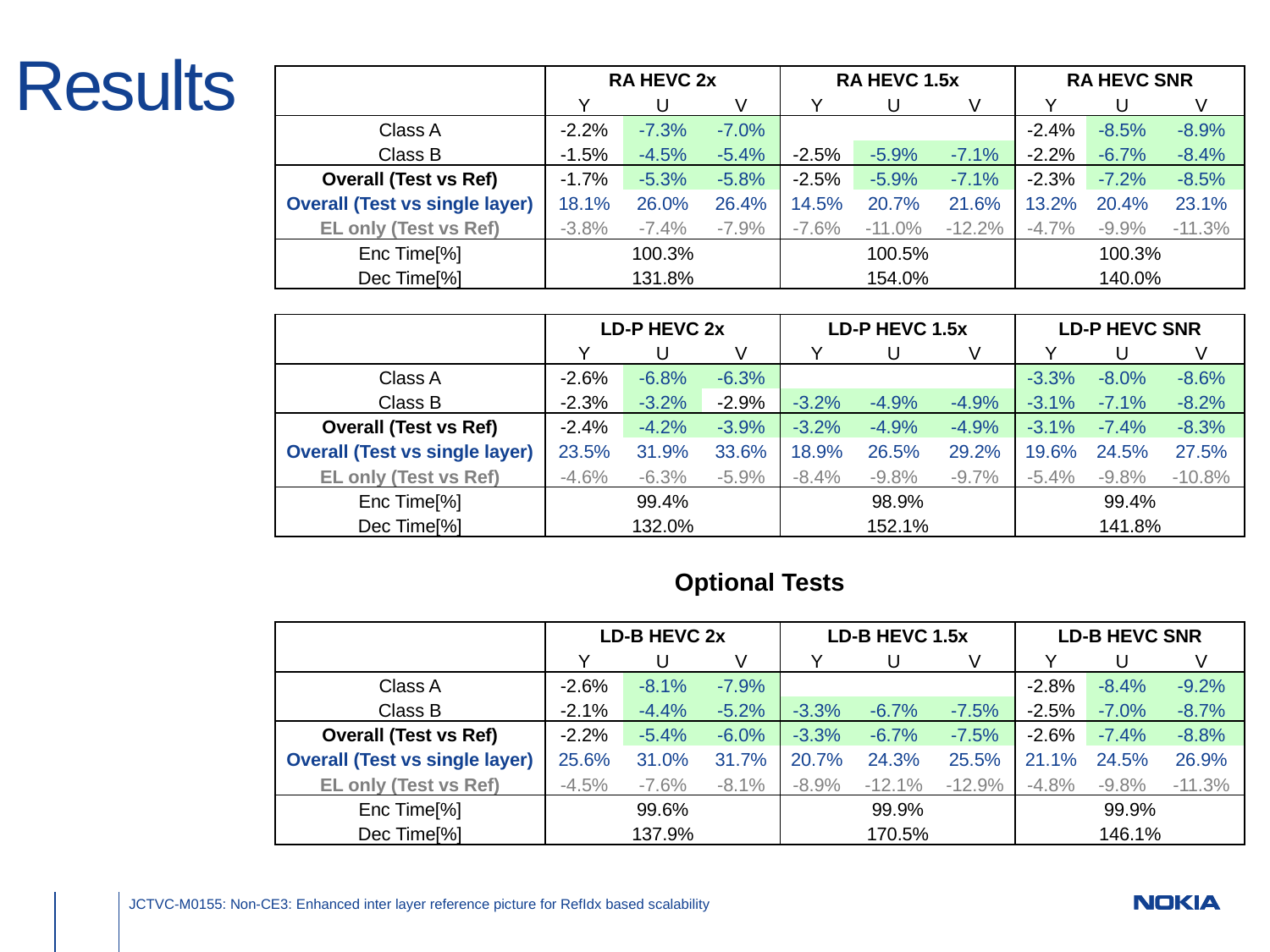

# Results
|  | RA HEVC 2x |  |  | RA HEVC 1.5x |  |  | RA HEVC SNR |  |  |
| --- | --- | --- | --- | --- | --- | --- | --- | --- | --- |
|  | Y | U | V | Y | U | V | Y | U | V |
| Class A | -2.2% | -7.3% | -7.0% |  |  |  | -2.4% | -8.5% | -8.9% |
| Class B | -1.5% | -4.5% | -5.4% | -2.5% | -5.9% | -7.1% | -2.2% | -6.7% | -8.4% |
| Overall (Test vs Ref) | -1.7% | -5.3% | -5.8% | -2.5% | -5.9% | -7.1% | -2.3% | -7.2% | -8.5% |
| Overall (Test vs single layer) | 18.1% | 26.0% | 26.4% | 14.5% | 20.7% | 21.6% | 13.2% | 20.4% | 23.1% |
| EL only (Test vs Ref) | -3.8% | -7.4% | -7.9% | -7.6% | -11.0% | -12.2% | -4.7% | -9.9% | -11.3% |
| Enc Time[%] | 100.3% |  |  | 100.5% |  |  | 100.3% |  |  |
| Dec Time[%] | 131.8% |  |  | 154.0% |  |  | 140.0% |  |  |
|  |  |  |  |  |  |  |  |  |  |
|  | LD-P HEVC 2x |  |  | LD-P HEVC 1.5x |  |  | LD-P HEVC SNR |  |  |
|  | Y | U | V | Y | U | V | Y | U | V |
| Class A | -2.6% | -6.8% | -6.3% |  |  |  | -3.3% | -8.0% | -8.6% |
| Class B | -2.3% | -3.2% | -2.9% | -3.2% | -4.9% | -4.9% | -3.1% | -7.1% | -8.2% |
| Overall (Test vs Ref) | -2.4% | -4.2% | -3.9% | -3.2% | -4.9% | -4.9% | -3.1% | -7.4% | -8.3% |
| Overall (Test vs single layer) | 23.5% | 31.9% | 33.6% | 18.9% | 26.5% | 29.2% | 19.6% | 24.5% | 27.5% |
| EL only (Test vs Ref) | -4.6% | -6.3% | -5.9% | -8.4% | -9.8% | -9.7% | -5.4% | -9.8% | -10.8% |
| Enc Time[%] | 99.4% |  |  | 98.9% |  |  | 99.4% |  |  |
| Dec Time[%] | 132.0% |  |  | 152.1% |  |  | 141.8% |  |  |
|  |  |  |  |  |  |  |  |  |  |
| Optional Tests |  |  |  |  |  |  |  |  |  |
|  |  |  |  |  |  |  |  |  |  |
|  | LD-B HEVC 2x |  |  | LD-B HEVC 1.5x |  |  | LD-B HEVC SNR |  |  |
|  | Y | U | V | Y | U | V | Y | U | V |
| Class A | -2.6% | -8.1% | -7.9% |  |  |  | -2.8% | -8.4% | -9.2% |
| Class B | -2.1% | -4.4% | -5.2% | -3.3% | -6.7% | -7.5% | -2.5% | -7.0% | -8.7% |
| Overall (Test vs Ref) | -2.2% | -5.4% | -6.0% | -3.3% | -6.7% | -7.5% | -2.6% | -7.4% | -8.8% |
| Overall (Test vs single layer) | 25.6% | 31.0% | 31.7% | 20.7% | 24.3% | 25.5% | 21.1% | 24.5% | 26.9% |
| EL only (Test vs Ref) | -4.5% | -7.6% | -8.1% | -8.9% | -12.1% | -12.9% | -4.8% | -9.8% | -11.3% |
| Enc Time[%] | 99.6% |  |  | 99.9% |  |  | 99.9% |  |  |
| Dec Time[%] | 137.9% |  |  | 170.5% |  |  | 146.1% |  |  |
JCTVC-M0155: Non-CE3: Enhanced inter layer reference picture for RefIdx based scalability